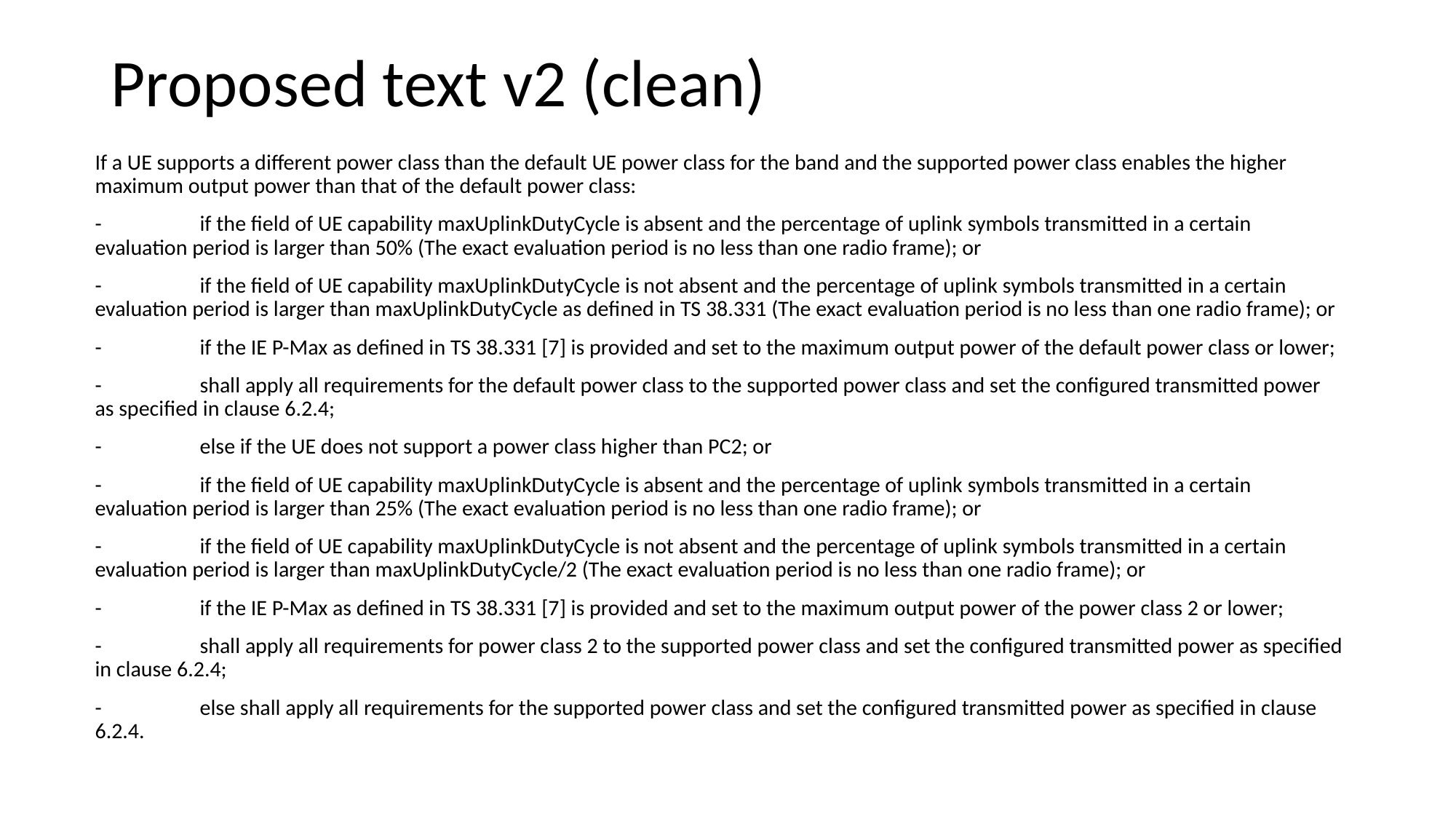

# Proposed text v2 (clean)
If a UE supports a different power class than the default UE power class for the band and the supported power class enables the higher maximum output power than that of the default power class:
-	if the field of UE capability maxUplinkDutyCycle is absent and the percentage of uplink symbols transmitted in a certain evaluation period is larger than 50% (The exact evaluation period is no less than one radio frame); or
-	if the field of UE capability maxUplinkDutyCycle is not absent and the percentage of uplink symbols transmitted in a certain evaluation period is larger than maxUplinkDutyCycle as defined in TS 38.331 (The exact evaluation period is no less than one radio frame); or
-	if the IE P-Max as defined in TS 38.331 [7] is provided and set to the maximum output power of the default power class or lower;
-	shall apply all requirements for the default power class to the supported power class and set the configured transmitted power as specified in clause 6.2.4;
-	else if the UE does not support a power class higher than PC2; or
-	if the field of UE capability maxUplinkDutyCycle is absent and the percentage of uplink symbols transmitted in a certain evaluation period is larger than 25% (The exact evaluation period is no less than one radio frame); or
-	if the field of UE capability maxUplinkDutyCycle is not absent and the percentage of uplink symbols transmitted in a certain evaluation period is larger than maxUplinkDutyCycle/2 (The exact evaluation period is no less than one radio frame); or
-	if the IE P-Max as defined in TS 38.331 [7] is provided and set to the maximum output power of the power class 2 or lower;
-	shall apply all requirements for power class 2 to the supported power class and set the configured transmitted power as specified in clause 6.2.4;
-	else shall apply all requirements for the supported power class and set the configured transmitted power as specified in clause 6.2.4.